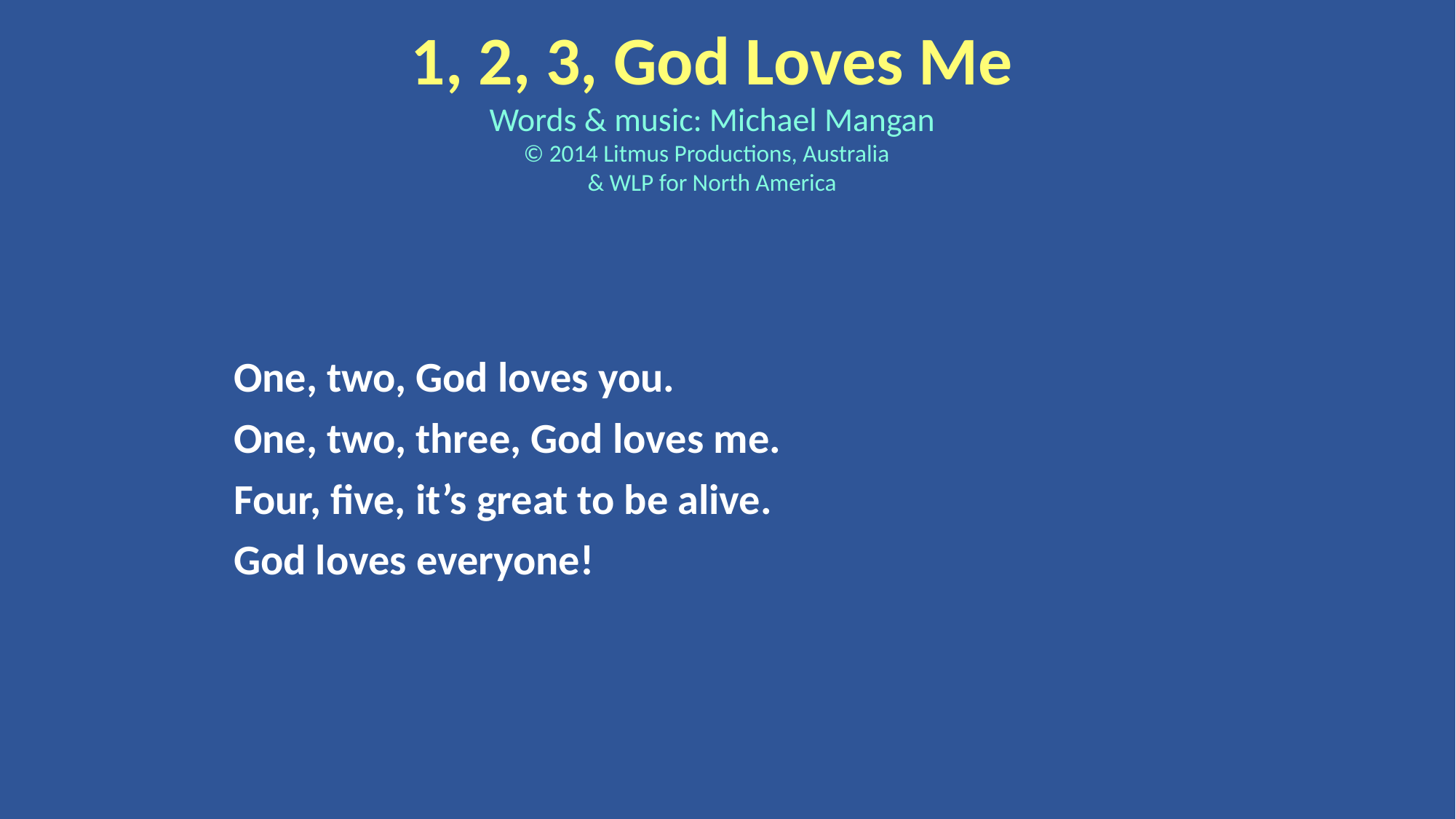

1, 2, 3, God Loves Me
Words & music: Michael Mangan
© 2014 Litmus Productions, Australia
& WLP for North America
One, two, God loves you.
One, two, three, God loves me.
Four, five, it’s great to be alive.
God loves everyone!